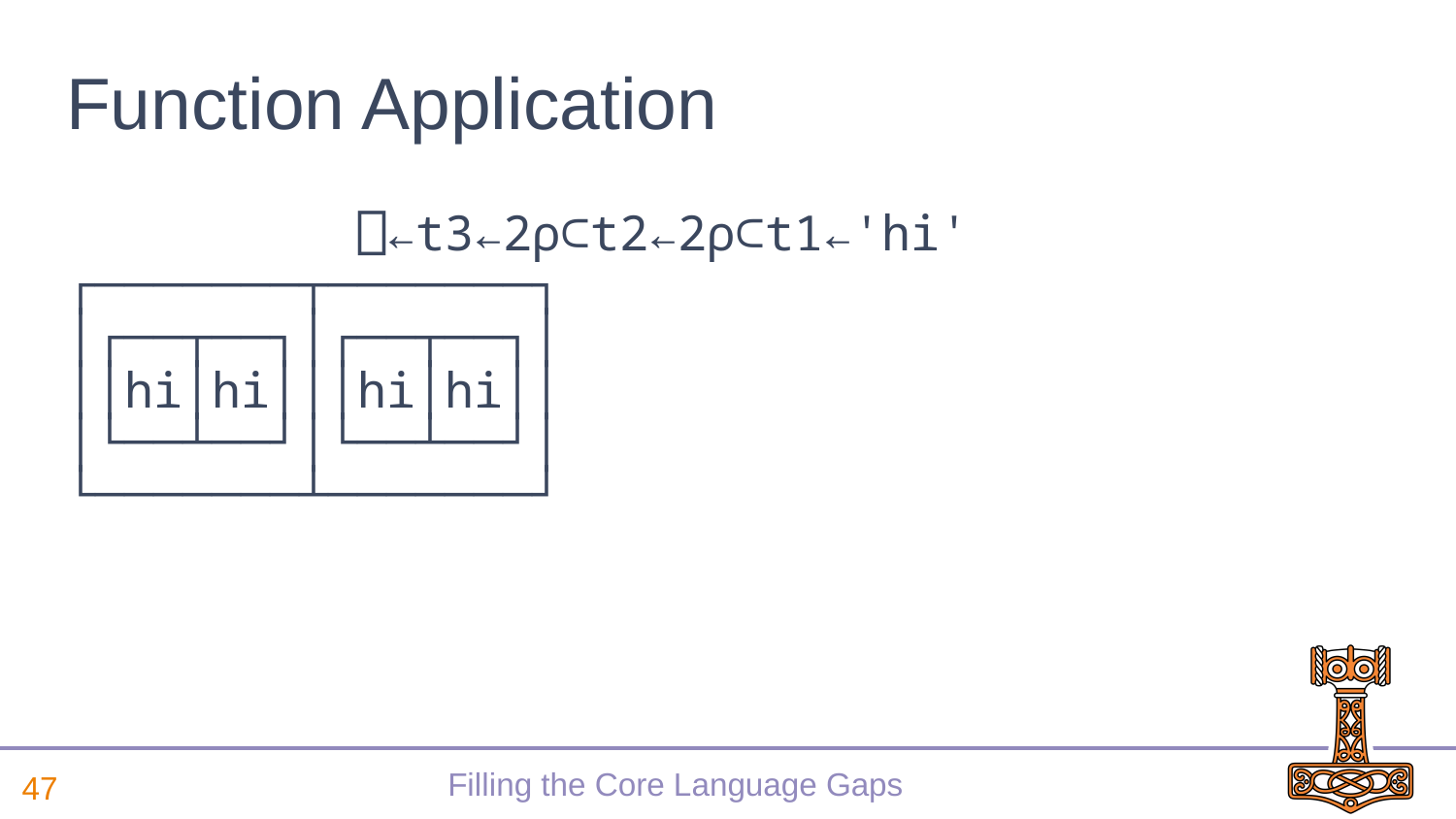

# Function Application
          ⎕←t3←2⍴⊂t2←2⍴⊂t1←'hi'
┌───────┬───────┐
│┌──┬──┐│┌──┬──┐│
││hi│hi│││hi│hi││
│└──┴──┘│└──┴──┘│
└───────┴───────┘